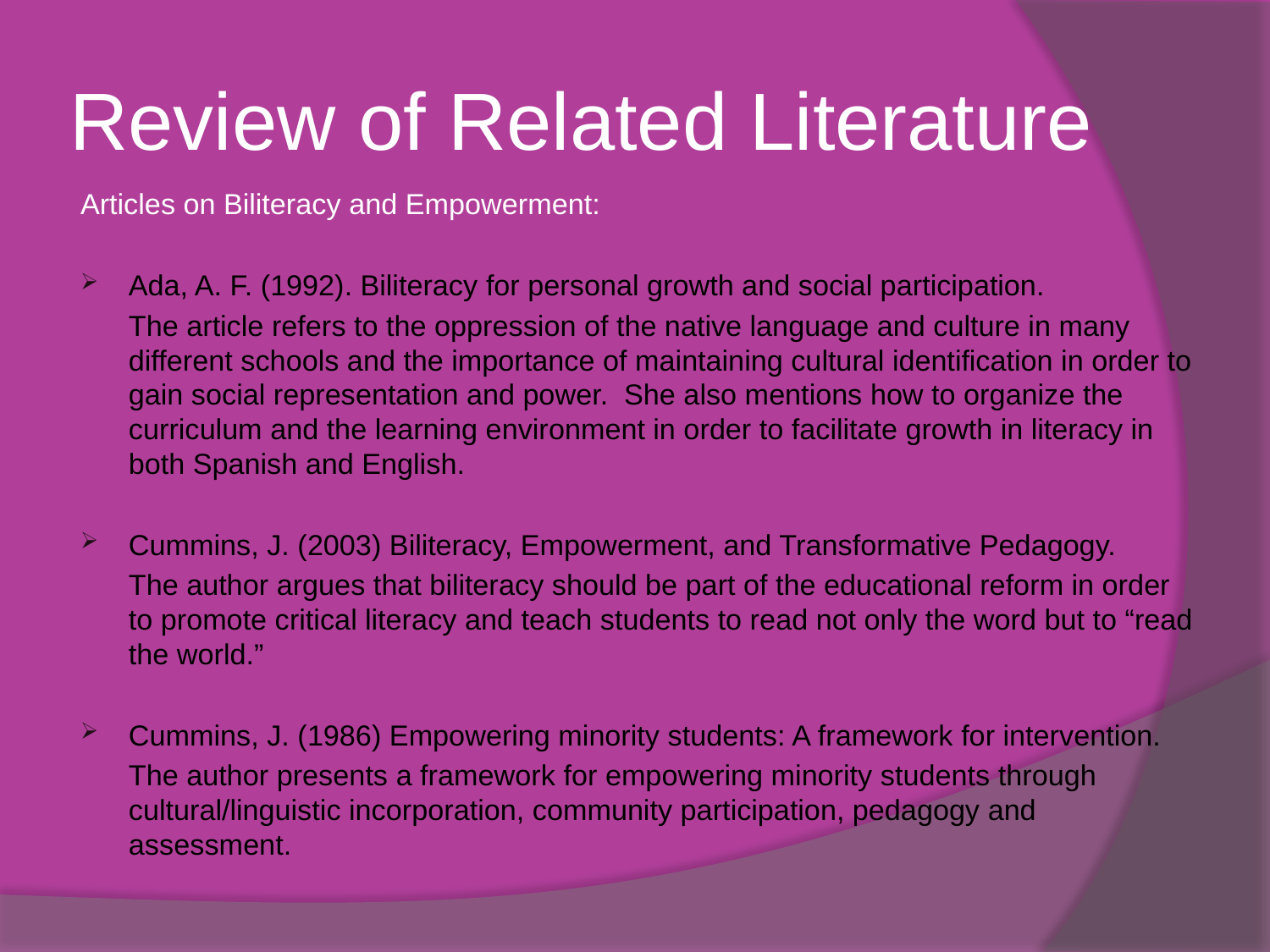

# Review of Related Literature
Articles on Biliteracy and Empowerment:

Ada, A. F. (1992). Biliteracy for personal growth and social participation.
	The article refers to the oppression of the native language and culture in many different schools and the importance of maintaining cultural identification in order to gain social representation and power.  She also mentions how to organize the curriculum and the learning environment in order to facilitate growth in literacy in both Spanish and English.

Cummins, J. (2003) Biliteracy, Empowerment, and Transformative Pedagogy.
	The author argues that biliteracy should be part of the educational reform in order to promote critical literacy and teach students to read not only the word but to “read the world.”

Cummins, J. (1986) Empowering minority students: A framework for intervention.
	The author presents a framework for empowering minority students through cultural/linguistic incorporation, community participation, pedagogy and assessment.